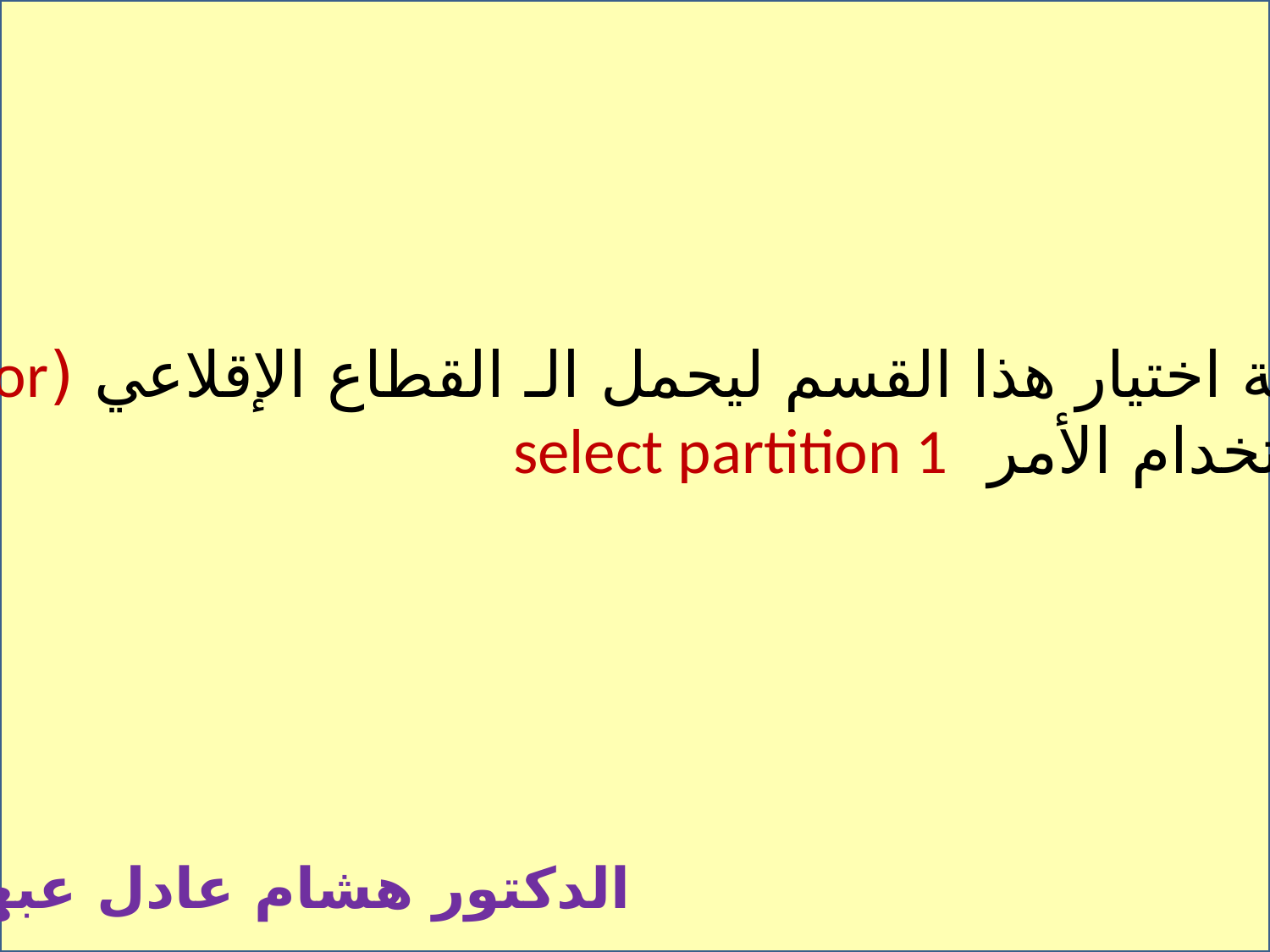

نقوم بعملية اختيار هذا القسم ليحمل الـ القطاع الإقلاعي (Boot Sector)
و ذلك باستخدام الأمر  select partition 1
الدكتور هشام عادل عبهري